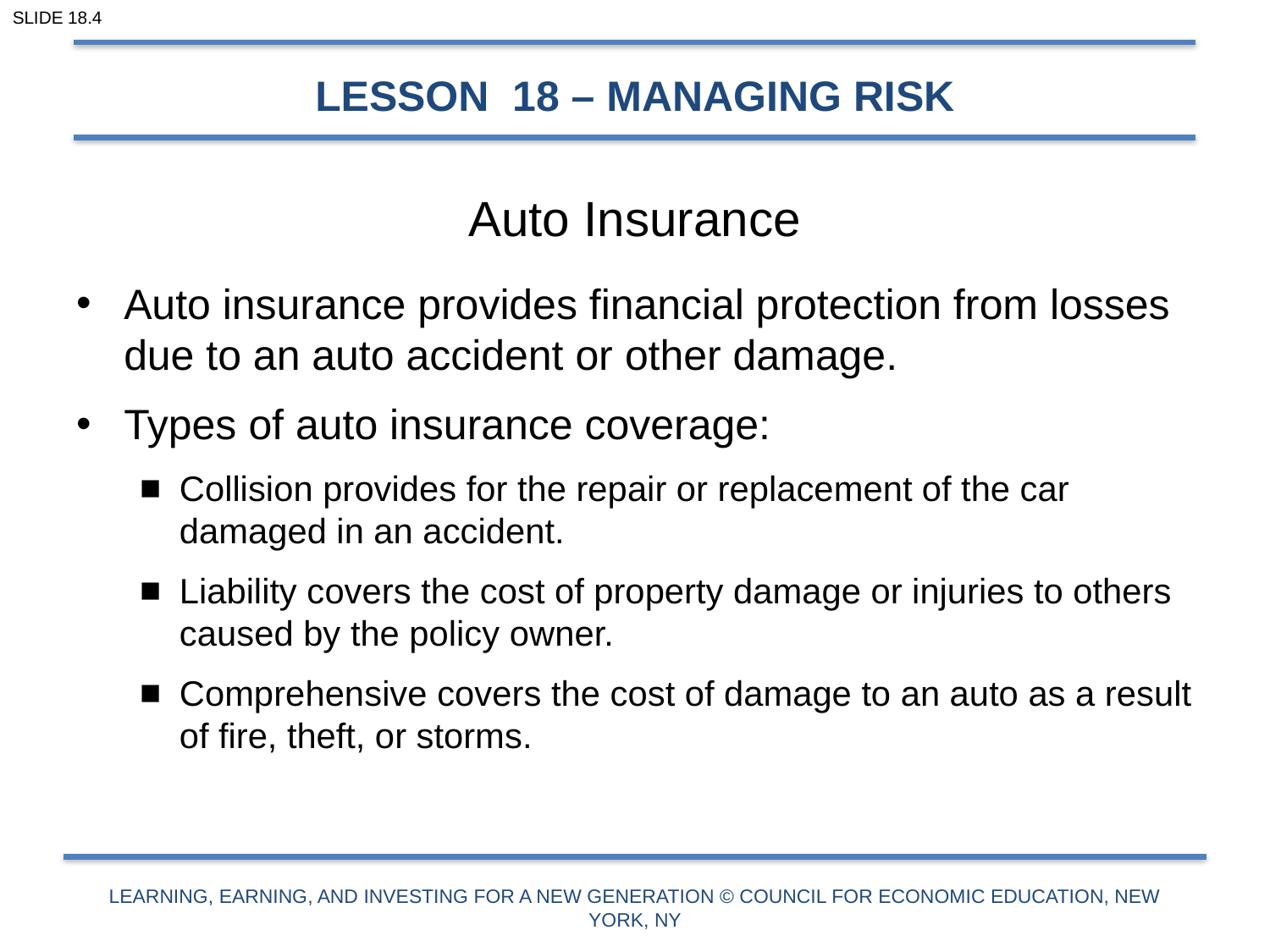

Slide 18.4
Lesson  18 – Managing Risk
# Auto Insurance
Auto insurance provides financial protection from losses due to an auto accident or other damage.
Types of auto insurance coverage:
Collision provides for the repair or replacement of the car damaged in an accident.
Liability covers the cost of property damage or injuries to others caused by the policy owner.
Comprehensive covers the cost of damage to an auto as a result of fire, theft, or storms.